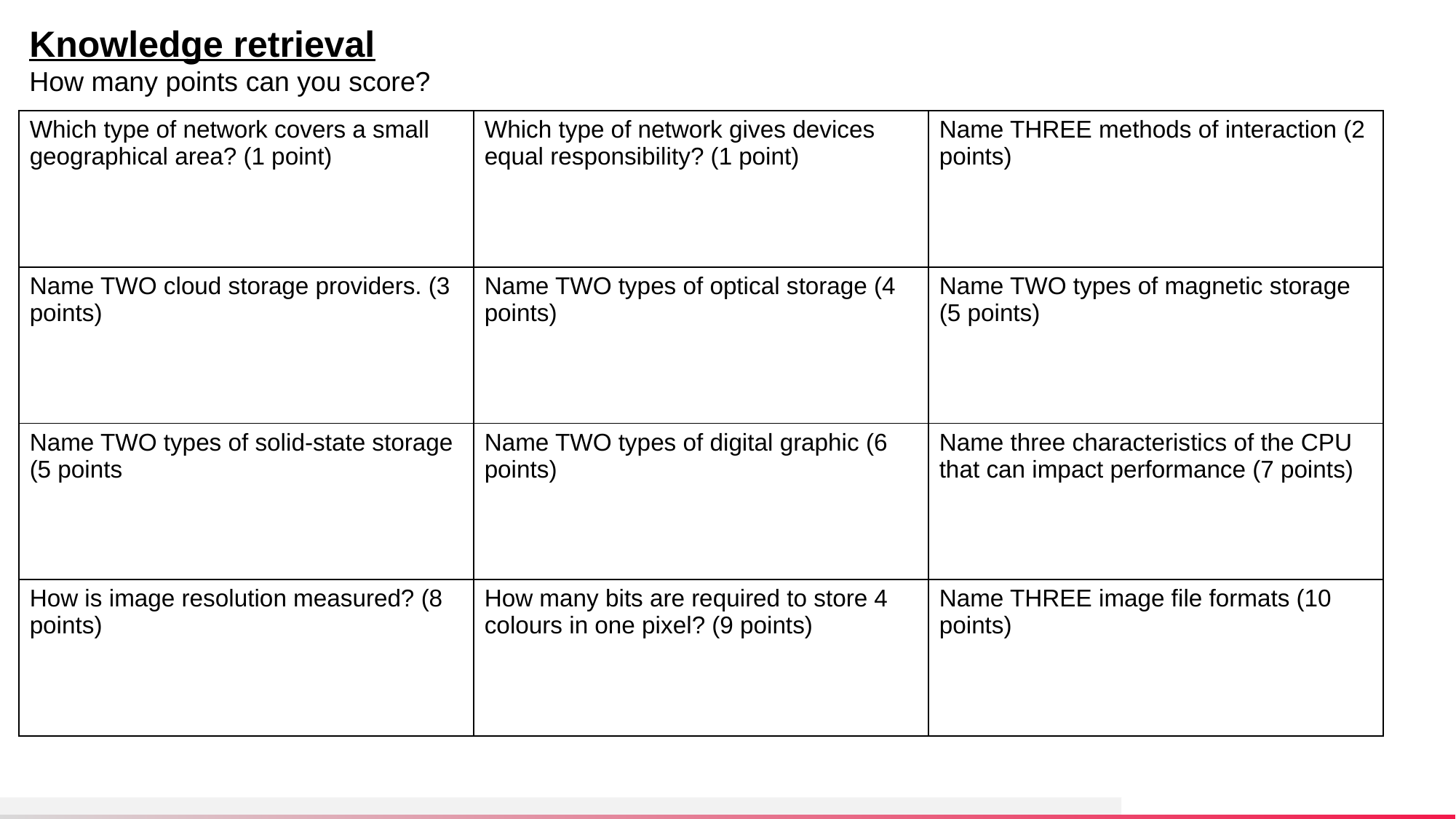

Knowledge retrieval
How many points can you score?
| Which type of network covers a small geographical area? (1 point) | Which type of network gives devices equal responsibility? (1 point) | Name THREE methods of interaction (2 points) |
| --- | --- | --- |
| Name TWO cloud storage providers. (3 points) | Name TWO types of optical storage (4 points) | Name TWO types of magnetic storage (5 points) |
| Name TWO types of solid-state storage (5 points | Name TWO types of digital graphic (6 points) | Name three characteristics of the CPU that can impact performance (7 points) |
| How is image resolution measured? (8 points) | How many bits are required to store 4 colours in one pixel? (9 points) | Name THREE image file formats (10 points) |